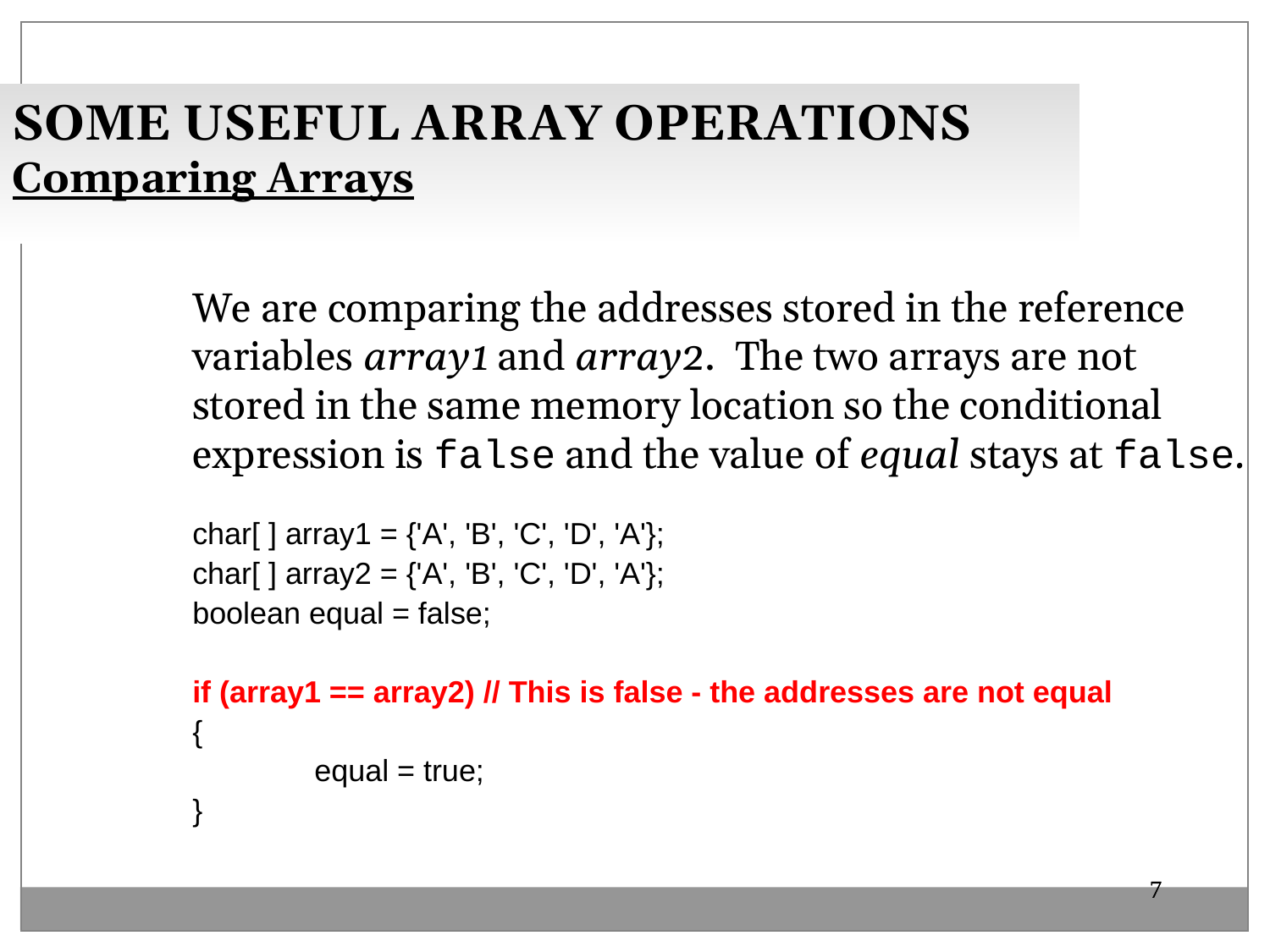

SOME USEFUL ARRAY OPERATIONS
Comparing Arrays
We are comparing the addresses stored in the reference variables array1 and array2.  The two arrays are not stored in the same memory location so the conditional expression is false and the value of equal stays at false.

char[ ] array1 = {'A', 'B', 'C', 'D', 'A'};
char[ ] array2 = {'A', 'B', 'C', 'D', 'A'};
boolean equal = false;

if (array1 == array2) // This is false - the addresses are not equal
{
	equal = true;
}
7
7